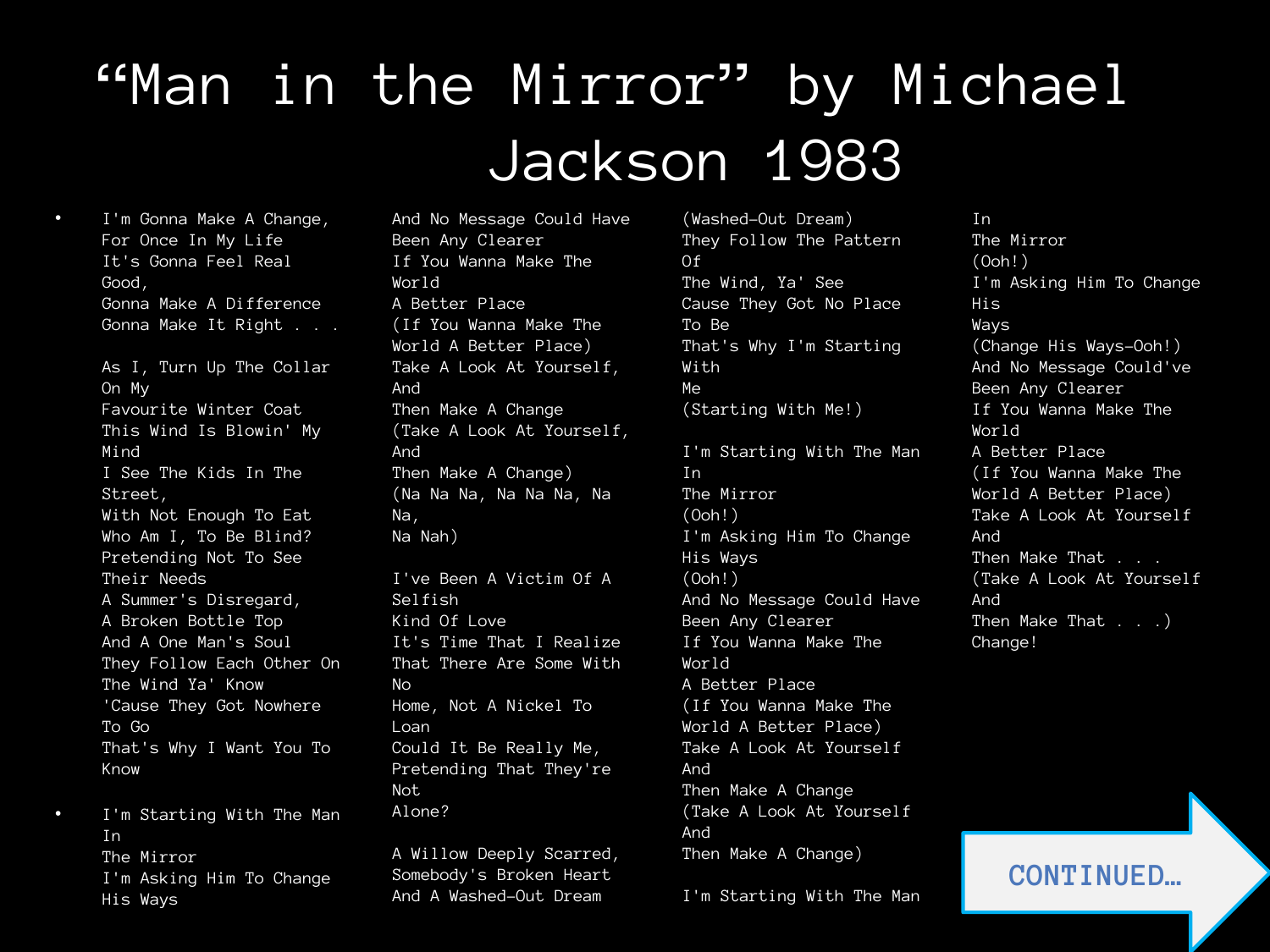

# “Man in the Mirror” by Michael 	Jackson 1983
I'm Gonna Make A Change,
For Once In My Life
It's Gonna Feel Real Good,
Gonna Make A Difference
Gonna Make It Right . . .
As I, Turn Up The Collar On My
Favourite Winter Coat
This Wind Is Blowin' My Mind
I See The Kids In The Street,
With Not Enough To Eat
Who Am I, To Be Blind?
Pretending Not To See
Their Needs
A Summer's Disregard,
A Broken Bottle Top
And A One Man's Soul
They Follow Each Other On
The Wind Ya' Know
'Cause They Got Nowhere
To Go
That's Why I Want You To
Know
I'm Starting With The Man In
The Mirror
I'm Asking Him To Change
His Ways
And No Message Could Have
Been Any Clearer
If You Wanna Make The World
A Better Place
(If You Wanna Make The
World A Better Place)
Take A Look At Yourself, And
Then Make A Change
(Take A Look At Yourself, And
Then Make A Change)
(Na Na Na, Na Na Na, Na Na,
Na Nah)
I've Been A Victim Of A Selfish
Kind Of Love
It's Time That I Realize
That There Are Some With No
Home, Not A Nickel To Loan
Could It Be Really Me,
Pretending That They're Not
Alone?
A Willow Deeply Scarred,
Somebody's Broken Heart
And A Washed-Out Dream
(Washed-Out Dream)
They Follow The Pattern Of
The Wind, Ya' See
Cause They Got No Place
To Be
That's Why I'm Starting With
Me
(Starting With Me!)
I'm Starting With The Man In
The Mirror
(Ooh!)
I'm Asking Him To Change
His Ways
(Ooh!)
And No Message Could Have
Been Any Clearer
If You Wanna Make The World
A Better Place
(If You Wanna Make The
World A Better Place)
Take A Look At Yourself And
Then Make A Change
(Take A Look At Yourself And
Then Make A Change)
I'm Starting With The Man In
The Mirror
(Ooh!)
I'm Asking Him To Change His
Ways
(Change His Ways-Ooh!)
And No Message Could've
Been Any Clearer
If You Wanna Make The World
A Better Place
(If You Wanna Make The
World A Better Place)
Take A Look At Yourself And
Then Make That . . .
(Take A Look At Yourself And
Then Make That . . .)
Change!
Continued…